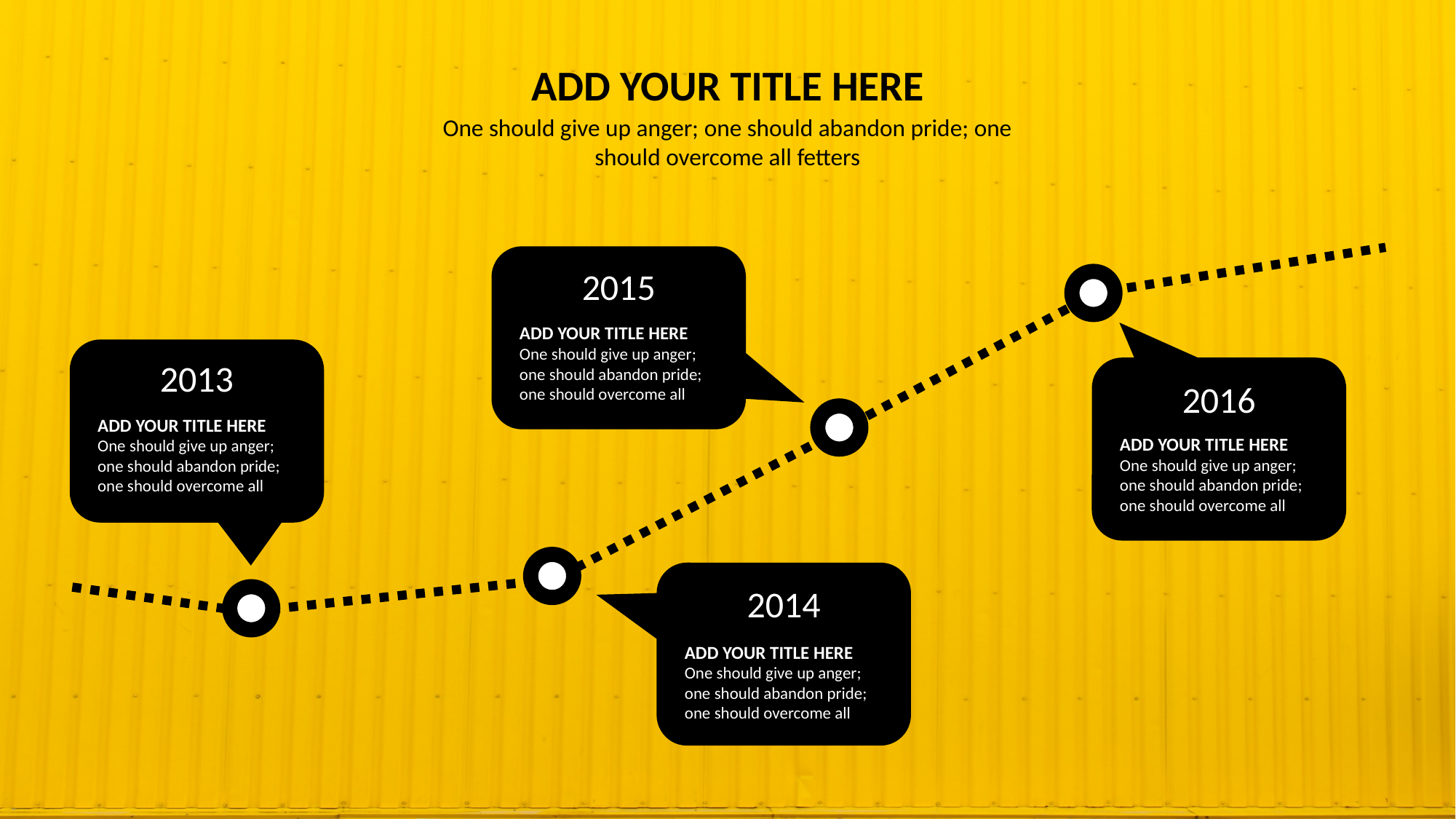

ADD YOUR TITLE HERE
One should give up anger; one should abandon pride; one should overcome all fetters

2015
ADD YOUR TITLE HERE
One should give up anger; one should abandon pride; one should overcome all

2013

2016
ADD YOUR TITLE HERE
One should give up anger; one should abandon pride; one should overcome all
ADD YOUR TITLE HERE
One should give up anger; one should abandon pride; one should overcome all

2014
ADD YOUR TITLE HERE
One should give up anger; one should abandon pride; one should overcome all